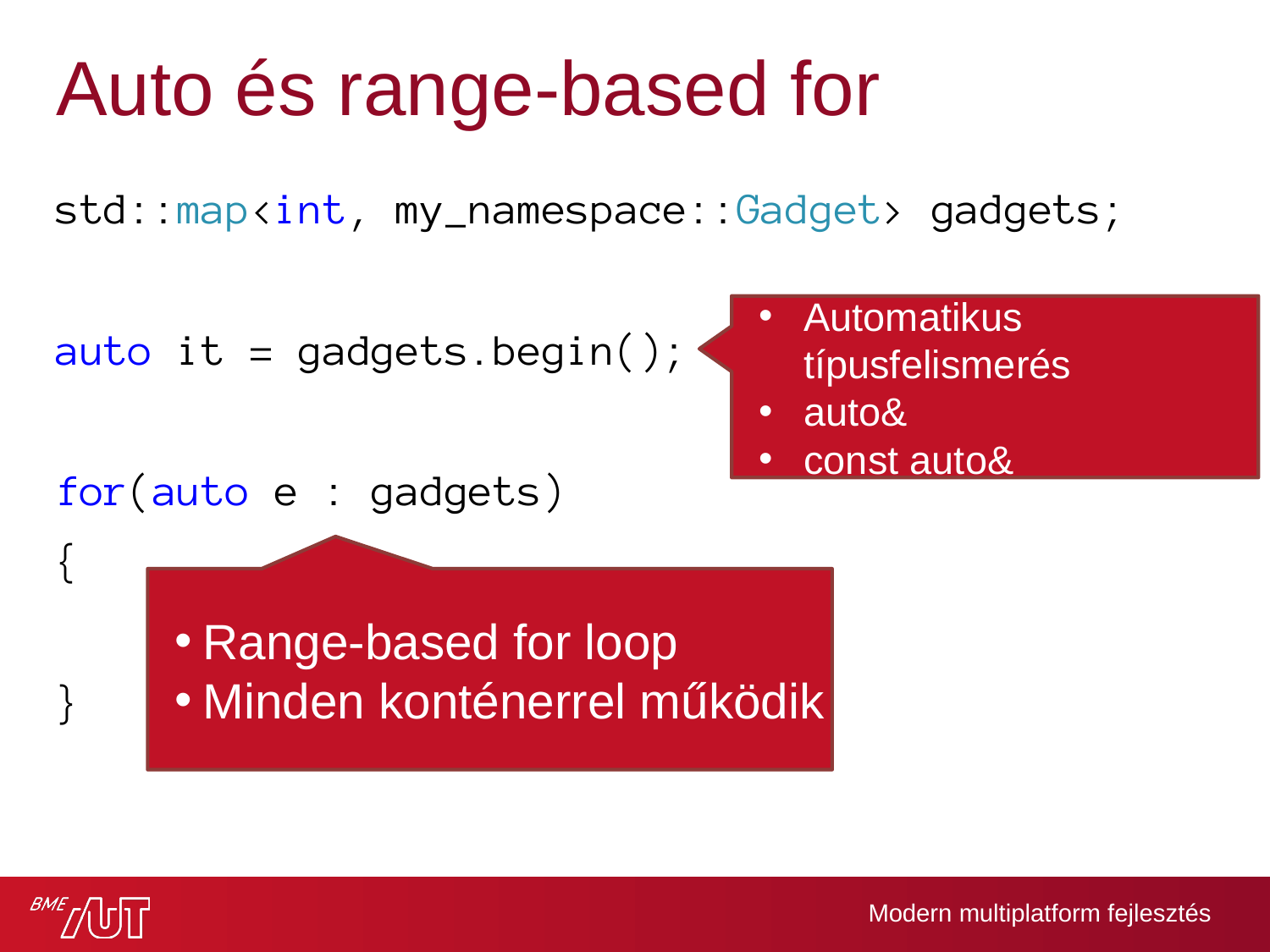

# Auto és range-based for
std::map<int, my_namespace::Gadget> gadgets;

auto it = gadgets.begin();

for(auto e : gadgets)
{
	// ...
}

Automatikus típusfelismerés
auto&
const auto&
Range-based for loop
Minden konténerrel működik
Modern multiplatform fejlesztés